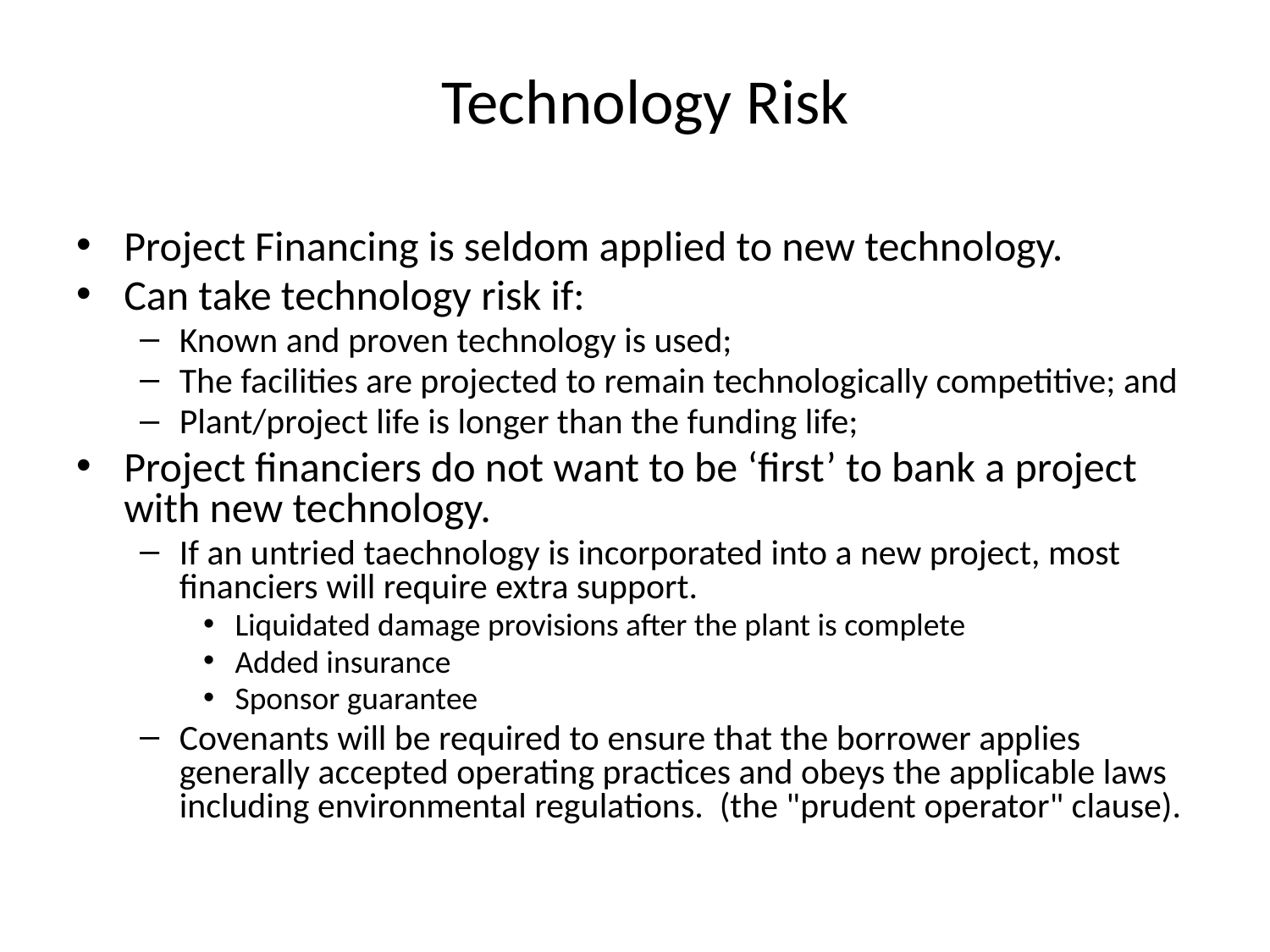

# Technology Risk
Project Financing is seldom applied to new technology.
Can take technology risk if:
Known and proven technology is used;
The facilities are projected to remain technologically competitive; and
Plant/project life is longer than the funding life;
Project financiers do not want to be ‘first’ to bank a project with new technology.
If an untried taechnology is incorporated into a new project, most financiers will require extra support.
Liquidated damage provisions after the plant is complete
Added insurance
Sponsor guarantee
Covenants will be required to ensure that the borrower applies generally accepted operating practices and obeys the applicable laws including environmental regulations.  (the "prudent operator" clause).